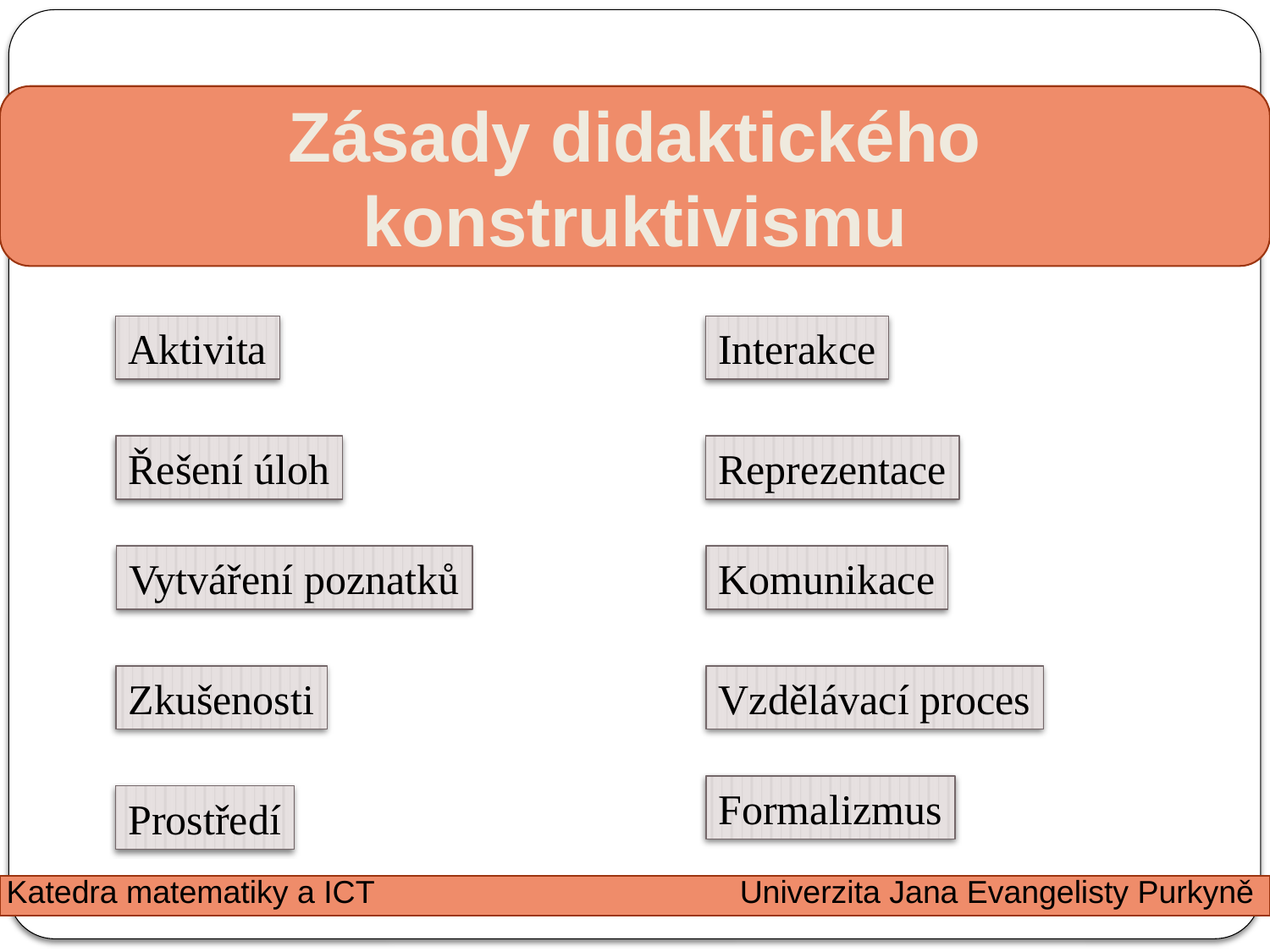

Zásady didaktického konstruktivismu
Aktivita
Interakce
Řešení úloh
Reprezentace
Vytváření poznatků
Komunikace
Zkušenosti
Vzdělávací proces
Formalizmus
Prostředí
Katedra matematiky a ICT
Univerzita Jana Evangelisty Purkyně